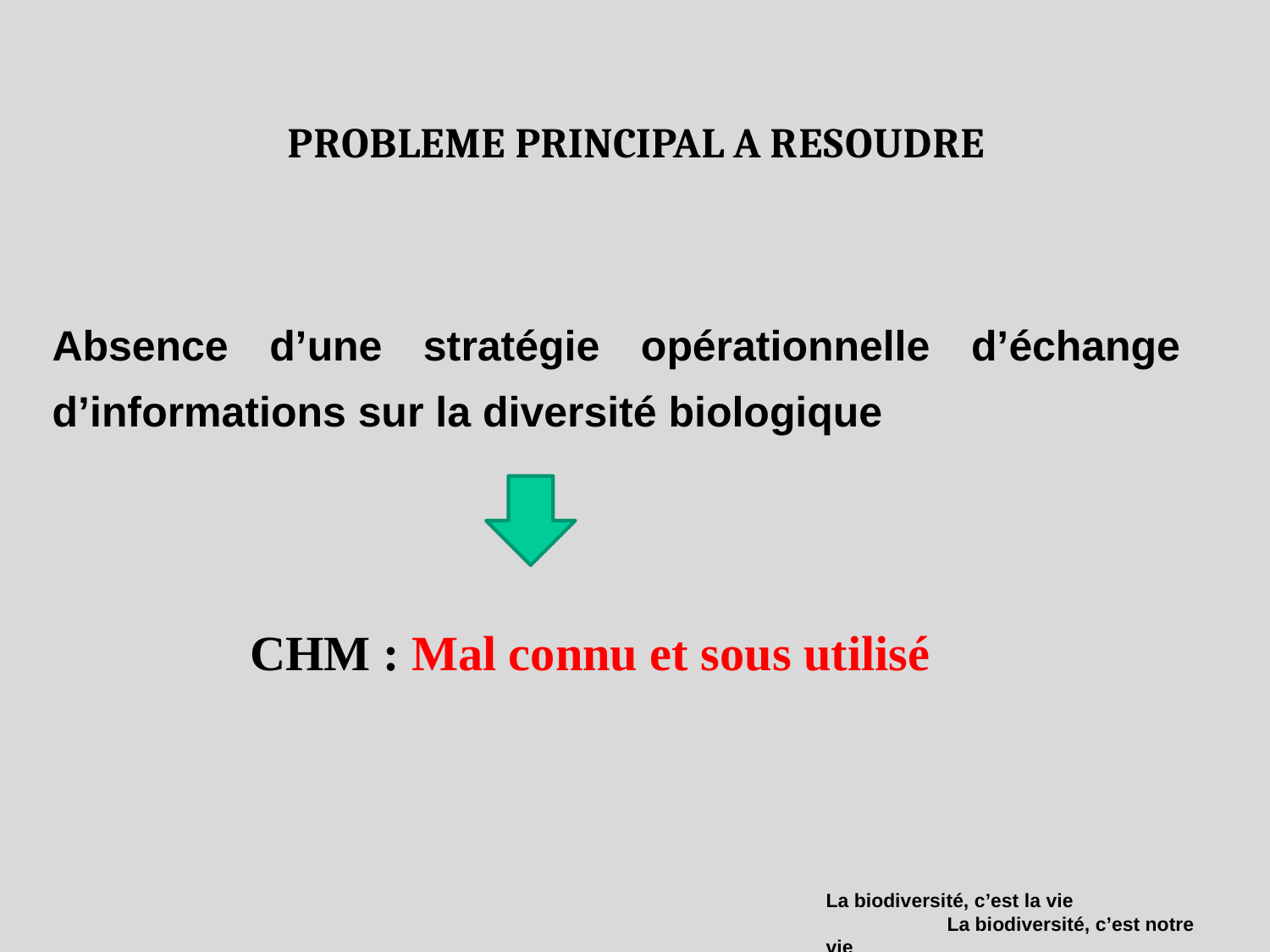

PROBLEME PRINCIPAL A RESOUDRE
Absence d’une stratégie opérationnelle d’échange d’informations sur la diversité biologique

CHM : Mal connu et sous utilisé
La biodiversité, c’est la vie
                      La biodiversité, c’est notre vie